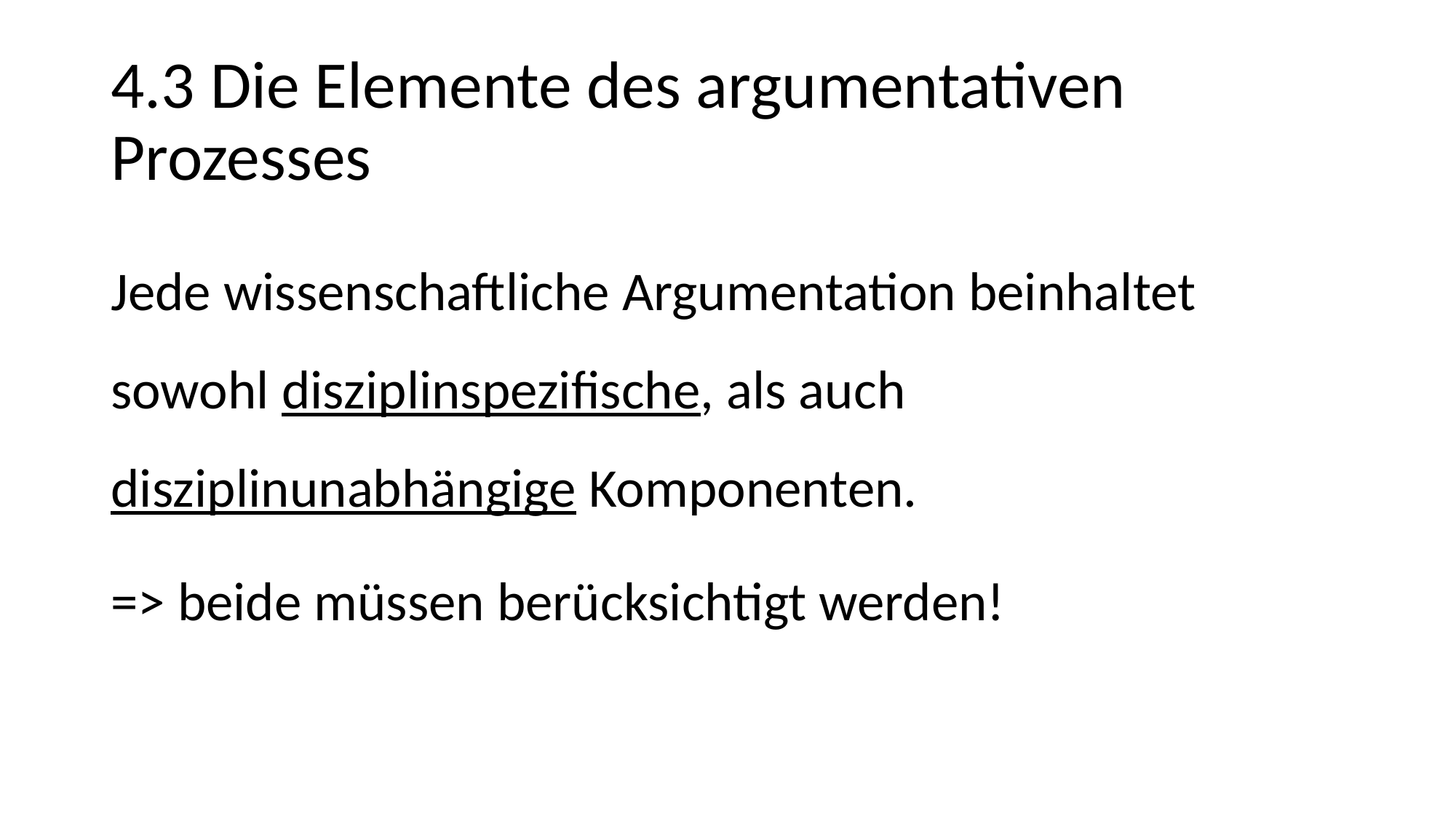

# 4.3 Die Elemente des argumentativen Prozesses
Jede wissenschaftliche Argumentation beinhaltet sowohl disziplinspezifische, als auch disziplinunabhängige Komponenten.
=> beide müssen berücksichtigt werden!